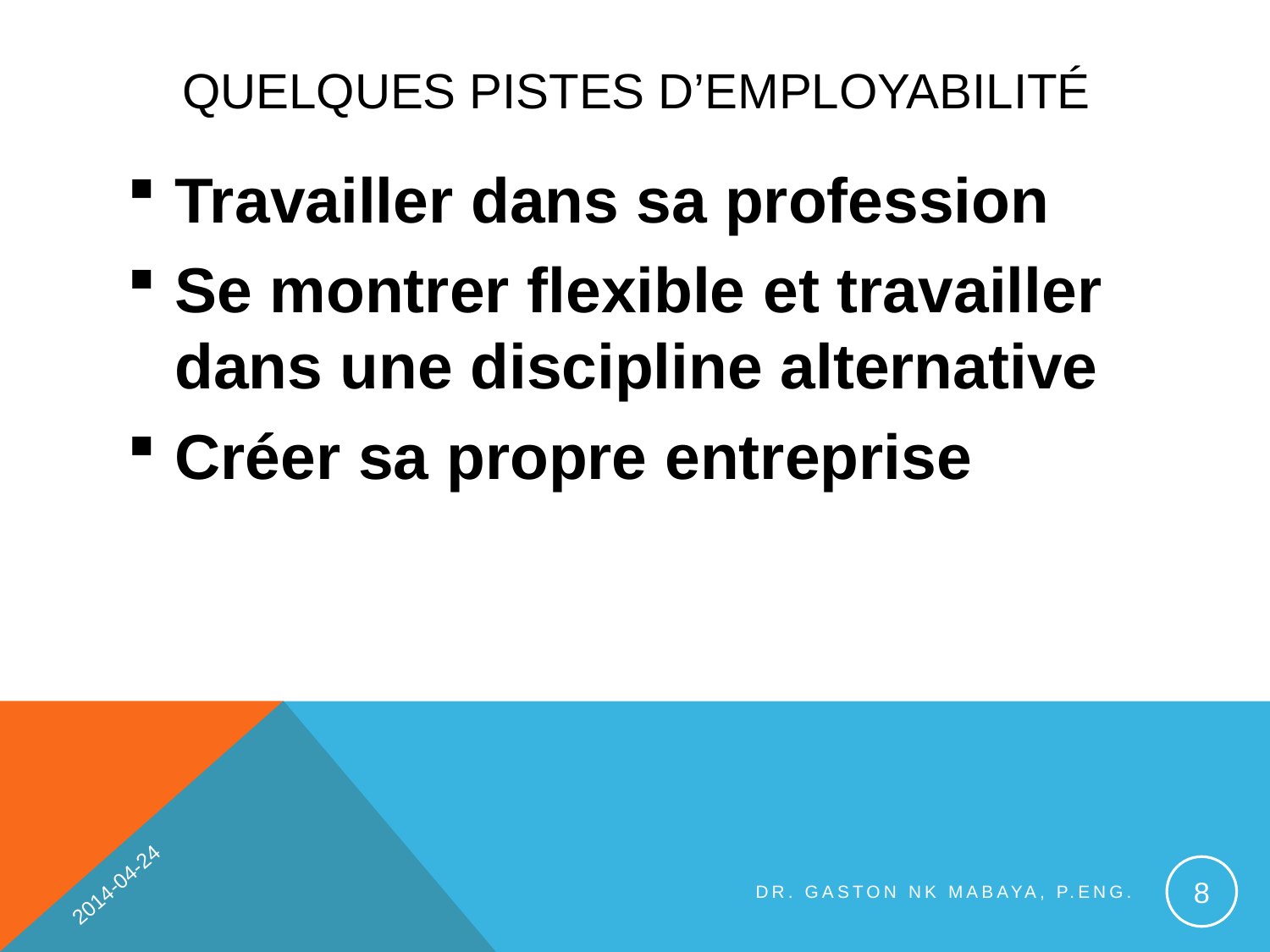

# Quelques pistes d’employabilité
Travailler dans sa profession
Se montrer flexible et travailler dans une discipline alternative
Créer sa propre entreprise

2014-04-24
8
Dr. Gaston NK Mabaya, P.Eng.